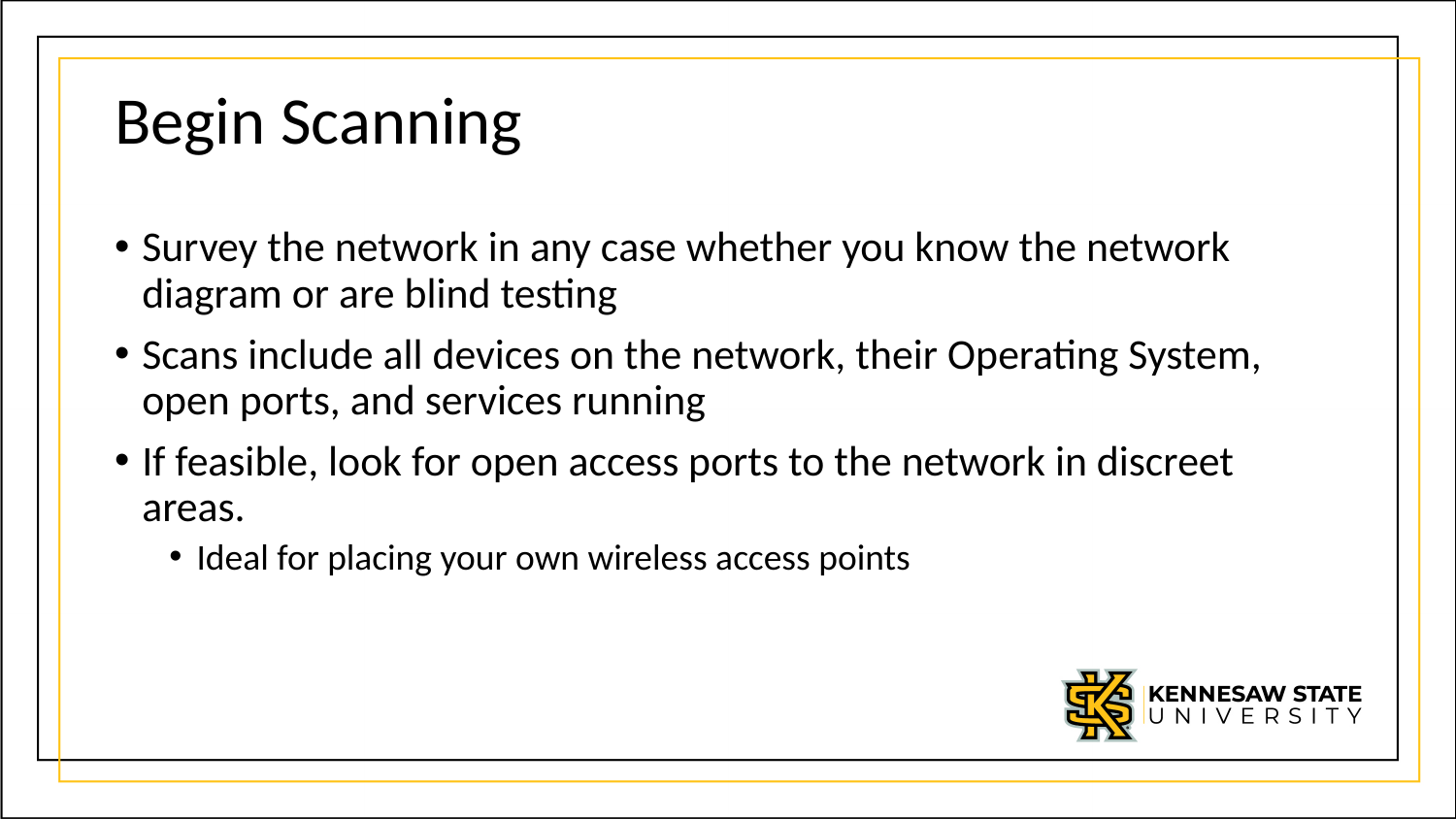

# Begin Scanning
Survey the network in any case whether you know the network diagram or are blind testing
Scans include all devices on the network, their Operating System, open ports, and services running
If feasible, look for open access ports to the network in discreet areas.
Ideal for placing your own wireless access points